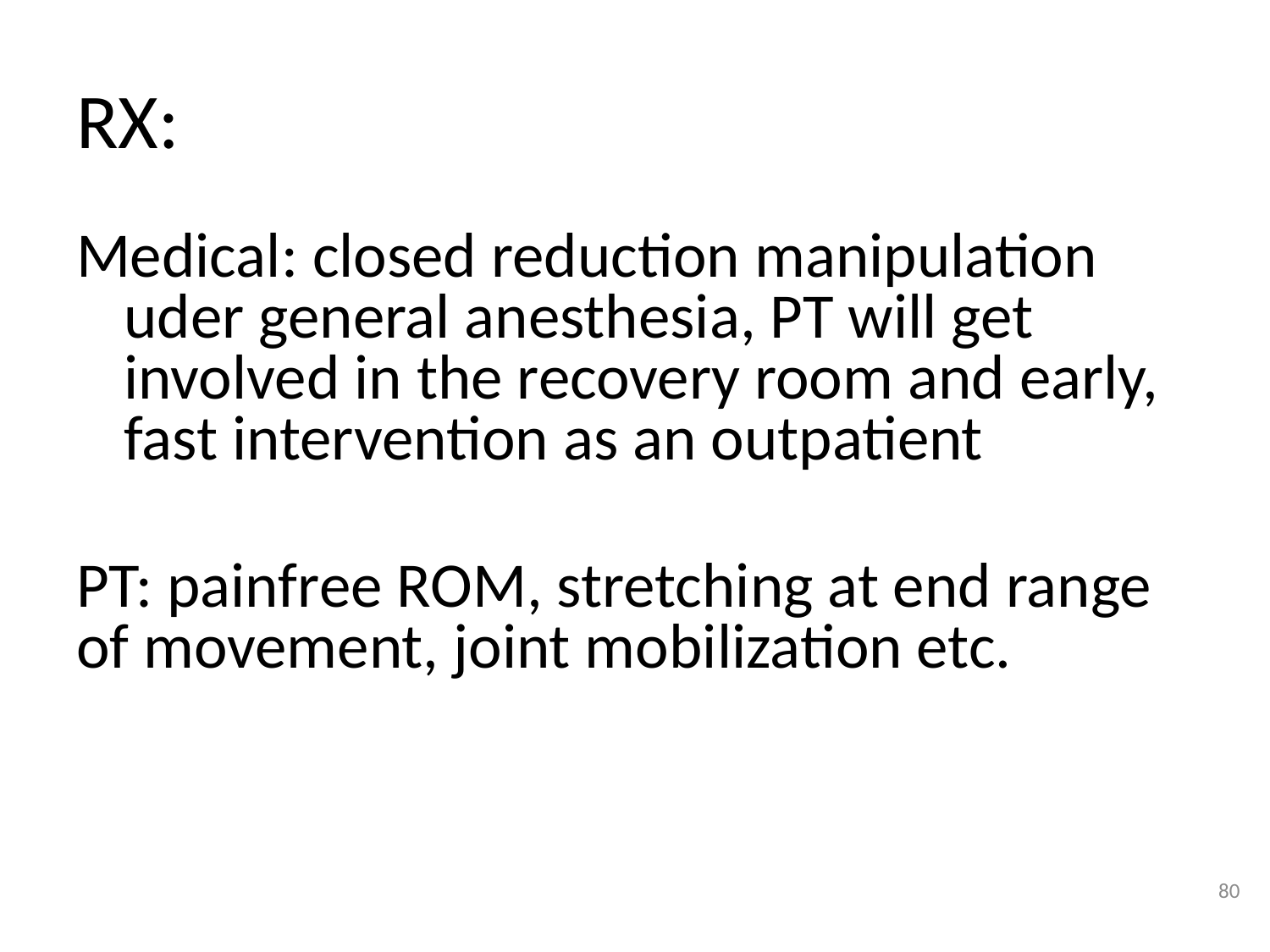

# RX:
Medical: closed reduction manipulation uder general anesthesia, PT will get involved in the recovery room and early, fast intervention as an outpatient

PT: painfree ROM, stretching at end range of movement, joint mobilization etc.

80